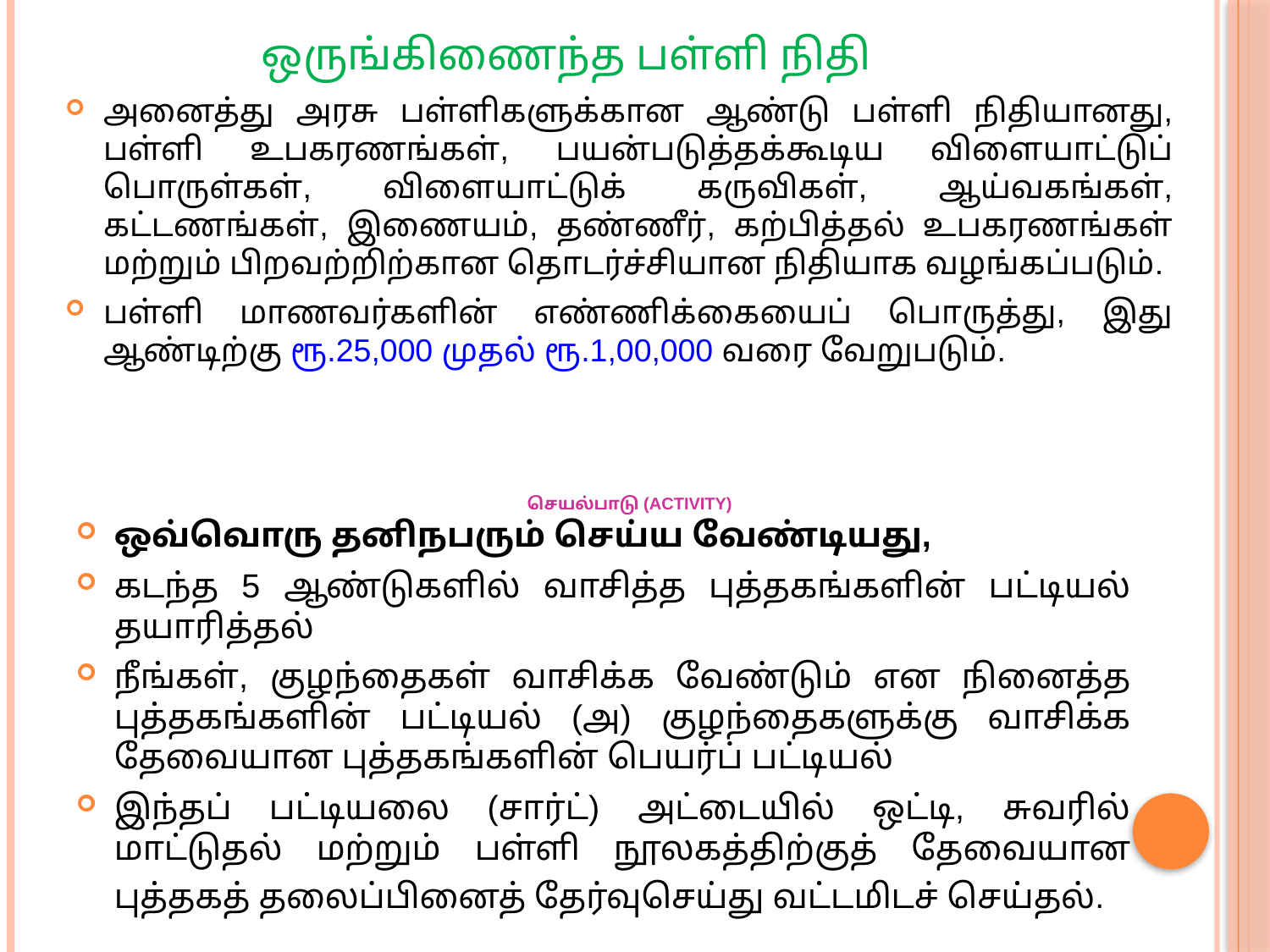

ஒருங்கிணைந்த பள்ளி நிதி
அனைத்து அரசு பள்ளிகளுக்கான ஆண்டு பள்ளி நிதியானது, பள்ளி உபகரணங்கள், பயன்படுத்தக்கூடிய விளையாட்டுப் பொருள்கள், விளையாட்டுக் கருவிகள், ஆய்வகங்கள், கட்டணங்கள், இணையம், தண்ணீர், கற்பித்தல் உபகரணங்கள் மற்றும் பிறவற்றிற்கான தொடர்ச்சியான நிதியாக வழங்கப்படும்.
பள்ளி மாணவர்களின் எண்ணிக்கையைப் பொருத்து, இது ஆண்டிற்கு ரூ.25,000 முதல் ரூ.1,00,000 வரை வேறுபடும்.
# செயல்பாடு (Activity)
ஒவ்வொரு தனிநபரும் செய்ய வேண்டியது,
கடந்த 5 ஆண்டுகளில் வாசித்த புத்தகங்களின் பட்டியல் தயாரித்தல்
நீங்கள், குழந்தைகள் வாசிக்க வேண்டும் என நினைத்த புத்தகங்களின் பட்டியல் (அ) குழந்தைகளுக்கு வாசிக்க தேவையான புத்தகங்களின் பெயர்ப் பட்டியல்
இந்தப் பட்டியலை (சார்ட்) அட்டையில் ஒட்டி, சுவரில் மாட்டுதல் மற்றும் பள்ளி நூலகத்திற்குத் தேவையான புத்தகத் தலைப்பினைத் தேர்வுசெய்து வட்டமிடச் செய்தல்.